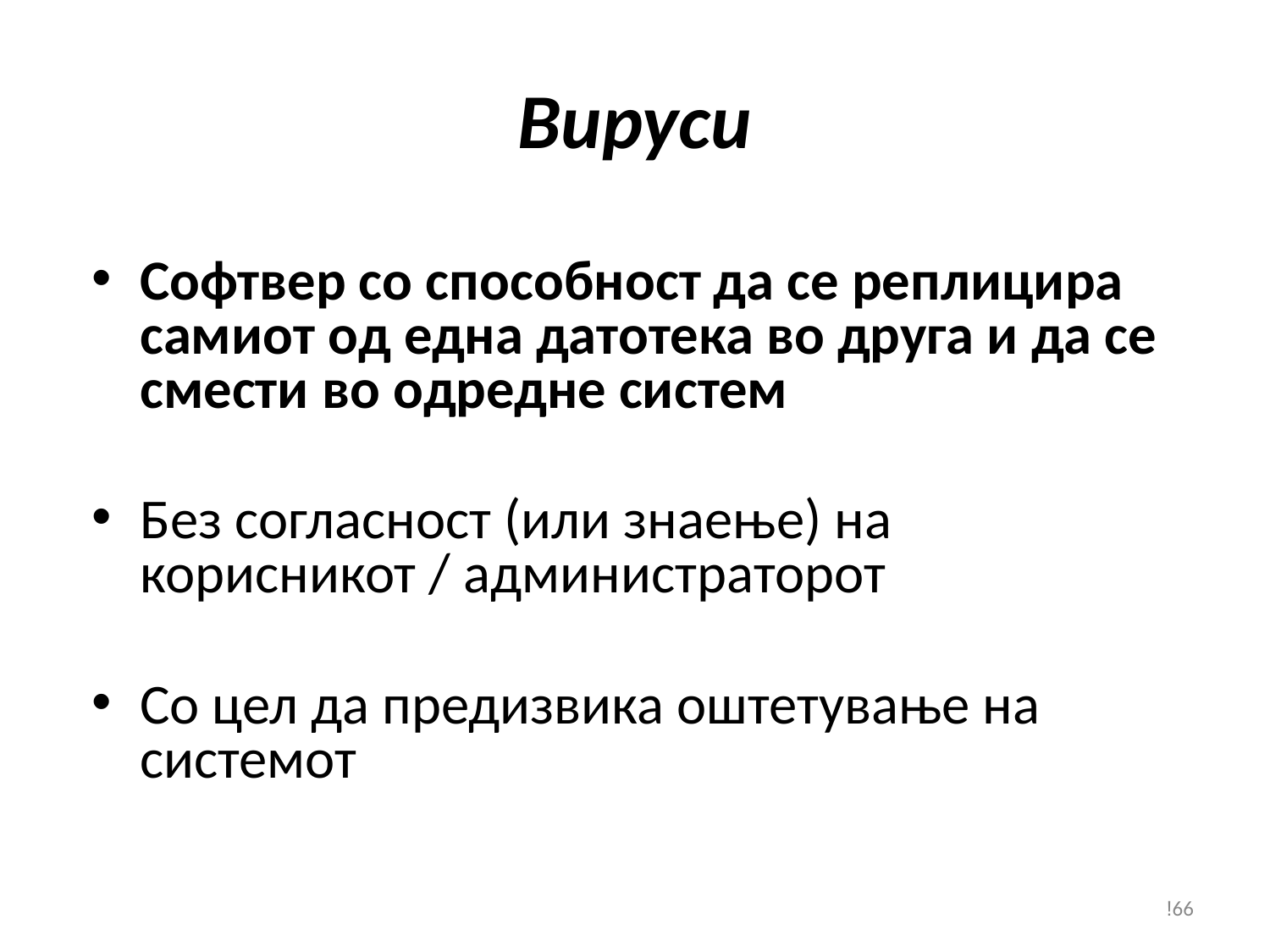

# Вируси
Софтвер со способност да се реплицира самиот од една датотека во друга и да се смести во одредне систем

Без согласност (или знаење) на корисникот / администраторот

Со цел да предизвика оштетување на системот
!66